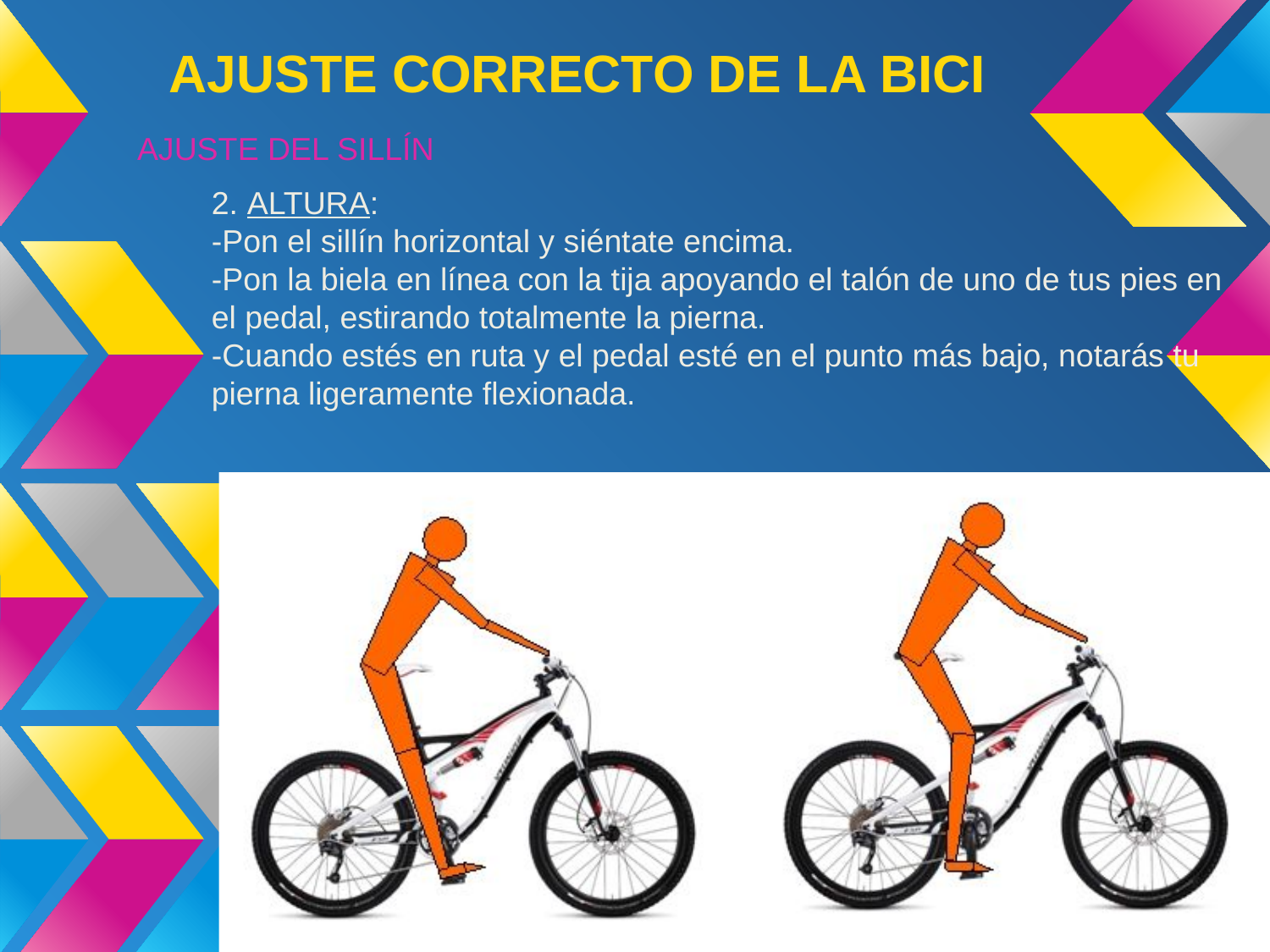

# AJUSTE CORRECTO DE LA BICI
AJUSTE DEL SILLÍN
2. ALTURA:
-Pon el sillín horizontal y siéntate encima.
-Pon la biela en línea con la tija apoyando el talón de uno de tus pies en el pedal, estirando totalmente la pierna.
-Cuando estés en ruta y el pedal esté en el punto más bajo, notarás tu pierna ligeramente flexionada.